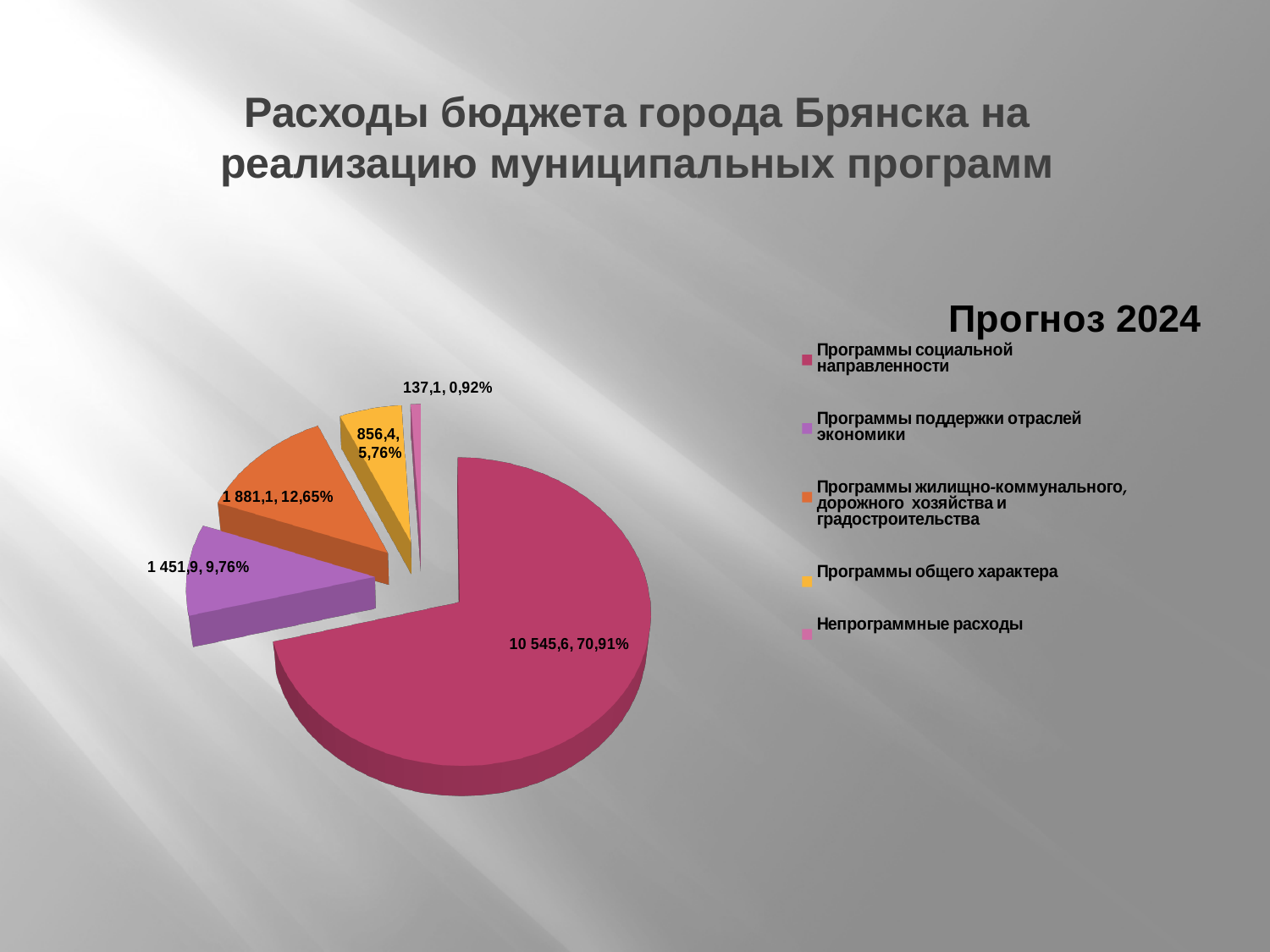

# Расходы бюджета города Брянска на реализацию муниципальных программ

[unsupported chart]

[unsupported chart]